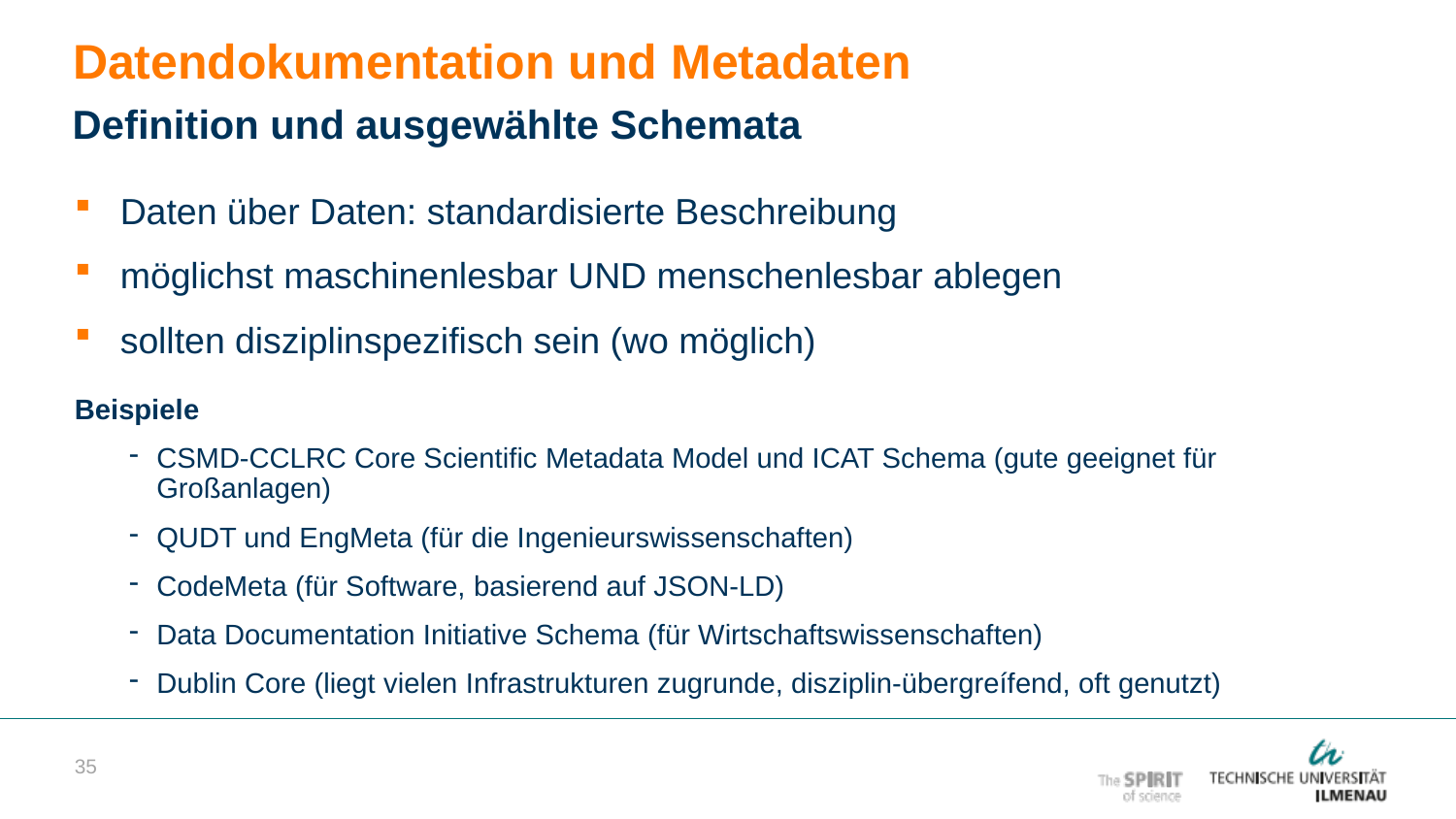

Datendokumentation und Metadaten
Definition und ausgewählte Schemata
Daten über Daten: standardisierte Beschreibung
möglichst maschinenlesbar UND menschenlesbar ablegen
sollten disziplinspezifisch sein (wo möglich)
Beispiele
CSMD-CCLRC Core Scientific Metadata Model und ICAT Schema (gute geeignet für Großanlagen)
QUDT und EngMeta (für die Ingenieurswissenschaften)
CodeMeta (für Software, basierend auf JSON-LD)
Data Documentation Initiative Schema (für Wirtschaftswissenschaften)
Dublin Core (liegt vielen Infrastrukturen zugrunde, disziplin-übergreífend, oft genutzt)

35